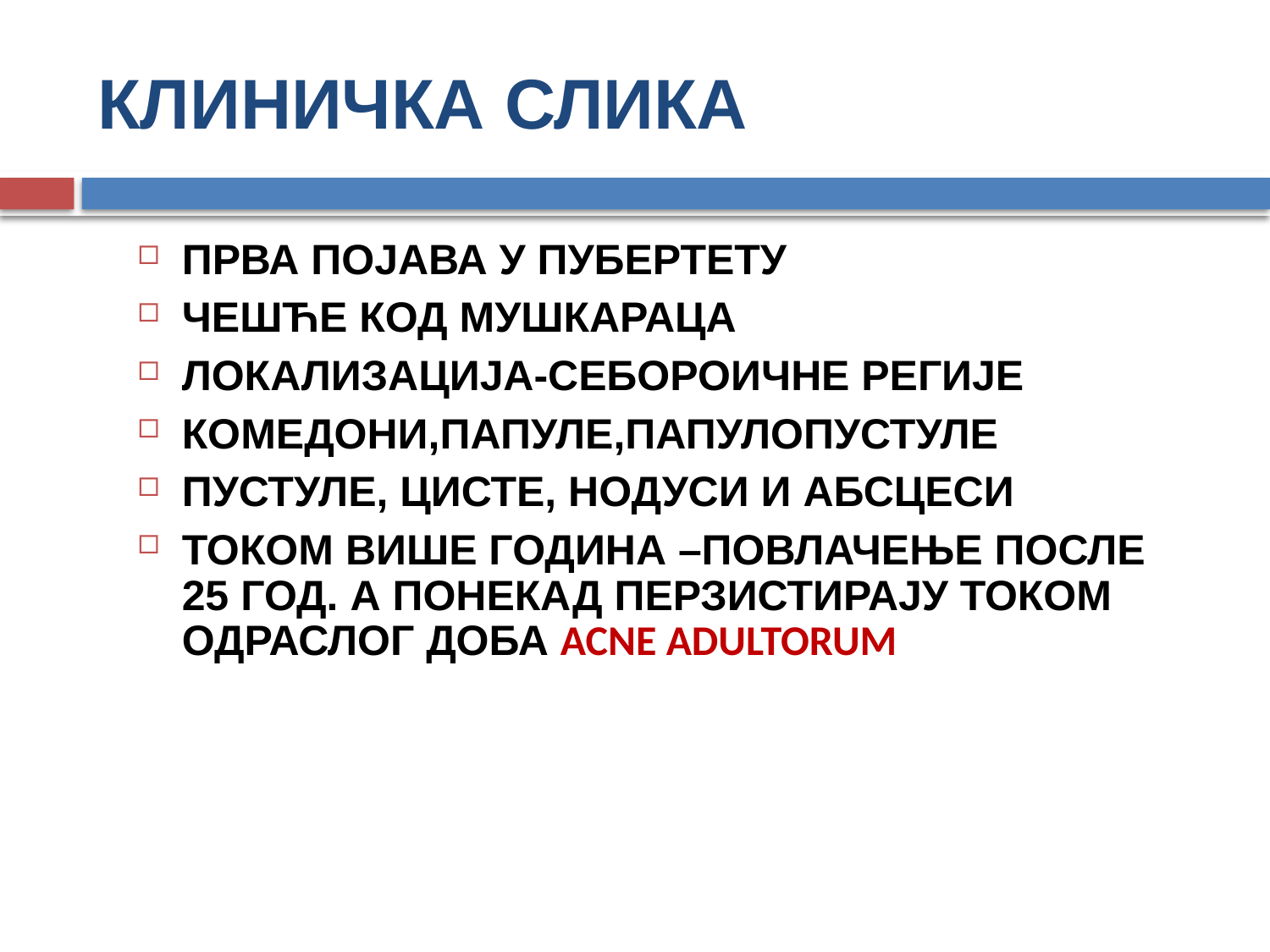

# КЛИНИЧКА СЛИКА

ПРВА ПОЈАВА У ПУБЕРТЕТУ
ЧЕШЋЕ КОД МУШКАРАЦА
ЛОКАЛИЗАЦИЈА-СЕБОРОИЧНЕ РЕГИЈЕ
КОМЕДОНИ,ПАПУЛЕ,ПАПУЛОПУСТУЛЕ
ПУСТУЛЕ, ЦИСТЕ, НОДУСИ И АБСЦЕСИ
ТОКОМ ВИШЕ ГОДИНА –ПОВЛАЧЕЊЕ ПОСЛЕ 25 ГОД. А ПОНЕКАД ПЕРЗИСТИРАЈУ ТОКОМ ОДРАСЛОГ ДОБА ACNE ADULTORUM